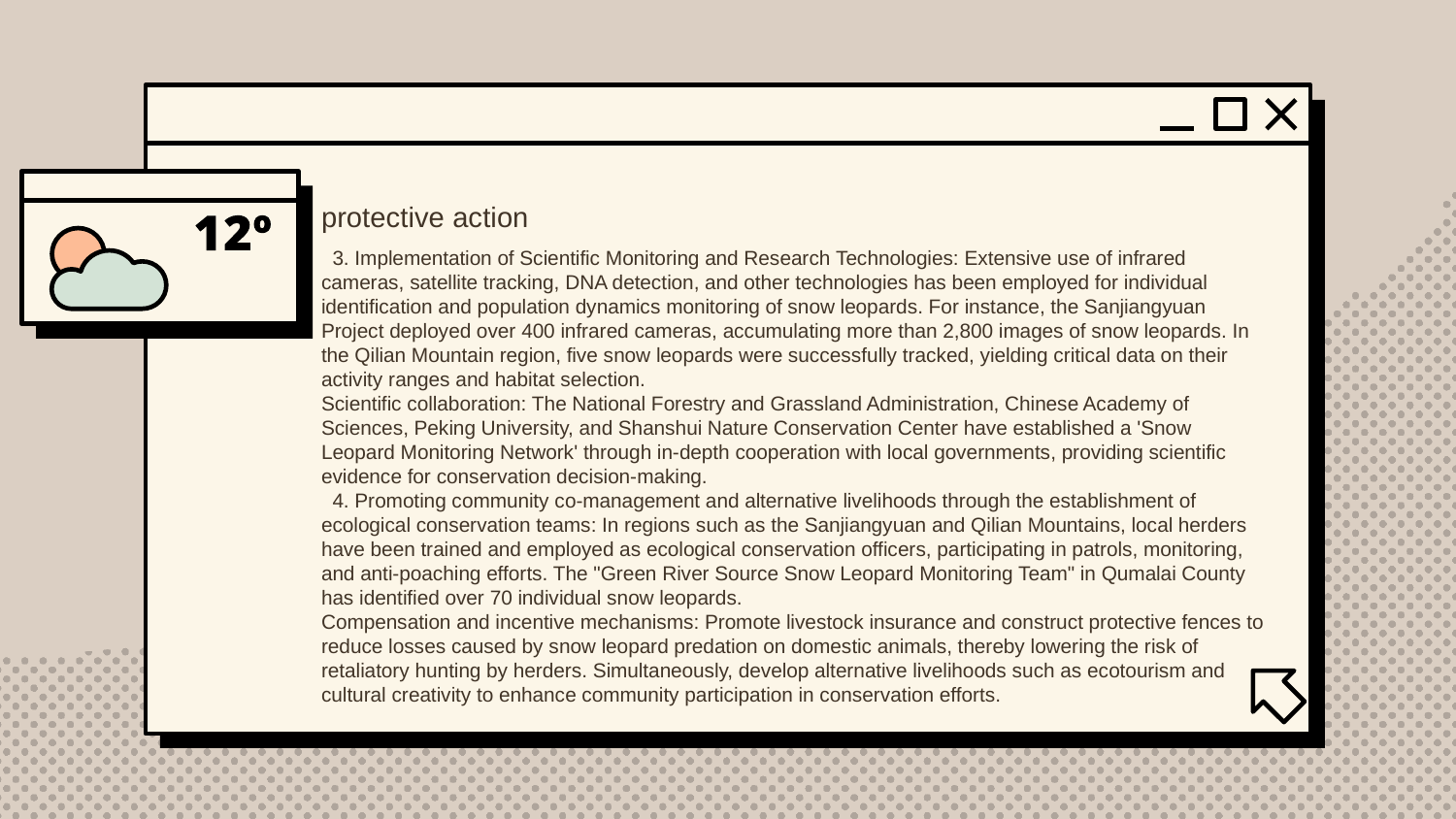

protective action
  3. Implementation of Scientific Monitoring and Research Technologies: Extensive use of infrared cameras, satellite tracking, DNA detection, and other technologies has been employed for individual identification and population dynamics monitoring of snow leopards. For instance, the Sanjiangyuan Project deployed over 400 infrared cameras, accumulating more than 2,800 images of snow leopards. In the Qilian Mountain region, five snow leopards were successfully tracked, yielding critical data on their activity ranges and habitat selection.
Scientific collaboration: The National Forestry and Grassland Administration, Chinese Academy of Sciences, Peking University, and Shanshui Nature Conservation Center have established a 'Snow Leopard Monitoring Network' through in-depth cooperation with local governments, providing scientific evidence for conservation decision-making.
  4. Promoting community co-management and alternative livelihoods through the establishment of ecological conservation teams: In regions such as the Sanjiangyuan and Qilian Mountains, local herders have been trained and employed as ecological conservation officers, participating in patrols, monitoring, and anti-poaching efforts. The "Green River Source Snow Leopard Monitoring Team" in Qumalai County has identified over 70 individual snow leopards.
Compensation and incentive mechanisms: Promote livestock insurance and construct protective fences to reduce losses caused by snow leopard predation on domestic animals, thereby lowering the risk of retaliatory hunting by herders. Simultaneously, develop alternative livelihoods such as ecotourism and cultural creativity to enhance community participation in conservation efforts.